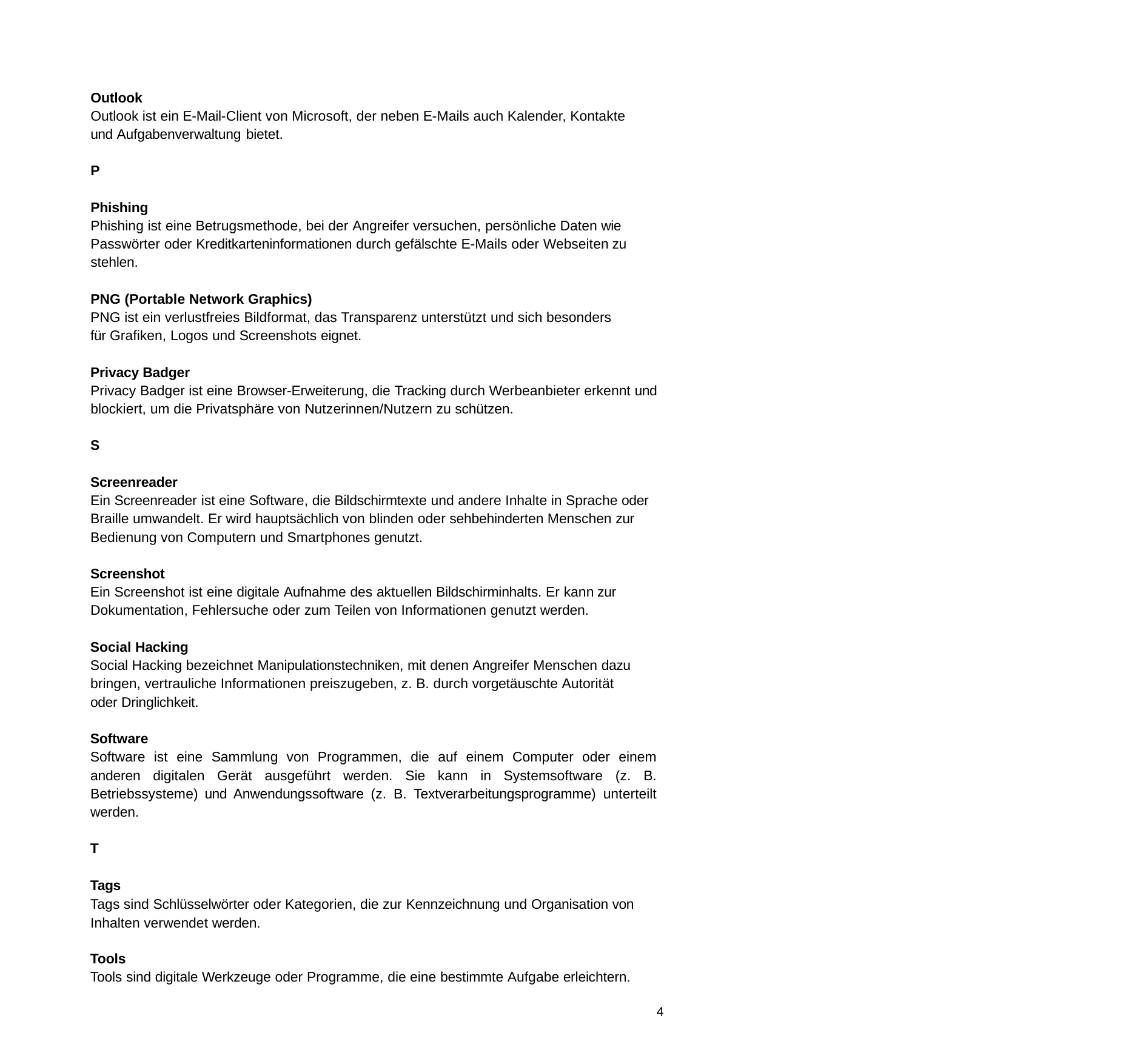

Outlook
Outlook ist ein E-Mail-Client von Microsoft, der neben E-Mails auch Kalender, Kontakte und Aufgabenverwaltung bietet.

P

Phishing
Phishing ist eine Betrugsmethode, bei der Angreifer versuchen, persönliche Daten wie Passwörter oder Kreditkarteninformationen durch gefälschte E-Mails oder Webseiten zu stehlen.

PNG (Portable Network Graphics)
PNG ist ein verlustfreies Bildformat, das Transparenz unterstützt und sich besonders für Grafiken, Logos und Screenshots eignet.

Privacy Badger
Privacy Badger ist eine Browser-Erweiterung, die Tracking durch Werbeanbieter erkennt und blockiert, um die Privatsphäre von Nutzerinnen/Nutzern zu schützen.

S

Screenreader
Ein Screenreader ist eine Software, die Bildschirmtexte und andere Inhalte in Sprache oder Braille umwandelt. Er wird hauptsächlich von blinden oder sehbehinderten Menschen zur Bedienung von Computern und Smartphones genutzt.

Screenshot
Ein Screenshot ist eine digitale Aufnahme des aktuellen Bildschirminhalts. Er kann zur Dokumentation, Fehlersuche oder zum Teilen von Informationen genutzt werden.

Social Hacking
Social Hacking bezeichnet Manipulationstechniken, mit denen Angreifer Menschen dazu bringen, vertrauliche Informationen preiszugeben, z. B. durch vorgetäuschte Autorität oder Dringlichkeit.

Software
Software ist eine Sammlung von Programmen, die auf einem Computer oder einem anderen digitalen Gerät ausgeführt werden. Sie kann in Systemsoftware (z. B. Betriebssysteme) und Anwendungssoftware (z. B. Textverarbeitungsprogramme) unterteilt werden.

T

Tags
Tags sind Schlüsselwörter oder Kategorien, die zur Kennzeichnung und Organisation von Inhalten verwendet werden.

Tools
Tools sind digitale Werkzeuge oder Programme, die eine bestimmte Aufgabe erleichtern.
4